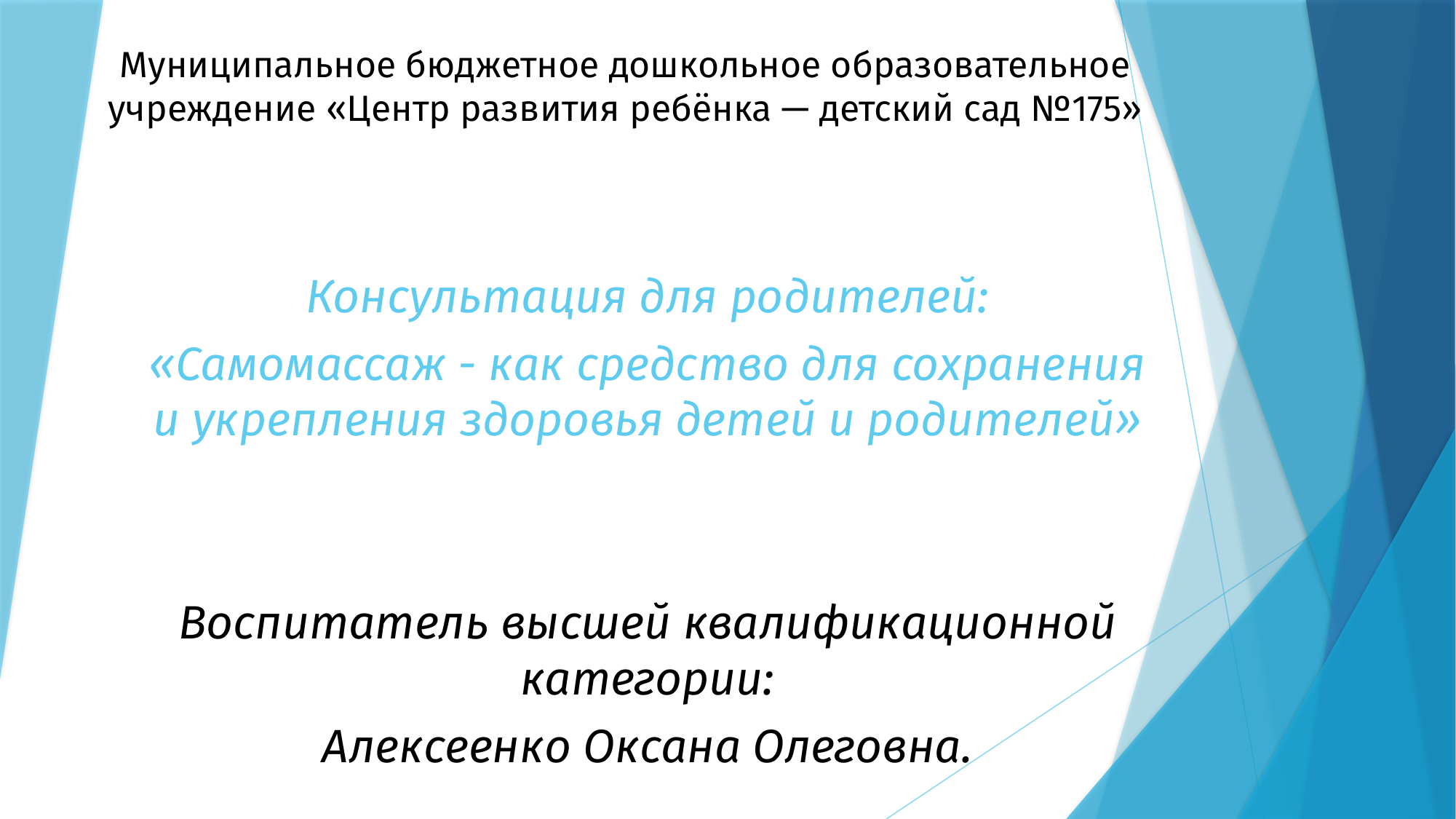

# Муниципальное бюджетное дошкольное образовательное учреждение «Центр развития ребёнка — детский сад №175»
Консультация для родителей:
«Самомассаж - как средство для сохранения и укрепления здоровья детей и родителей»

Воспитатель высшей квалификационной категории:
Алексеенко Оксана Олеговна.